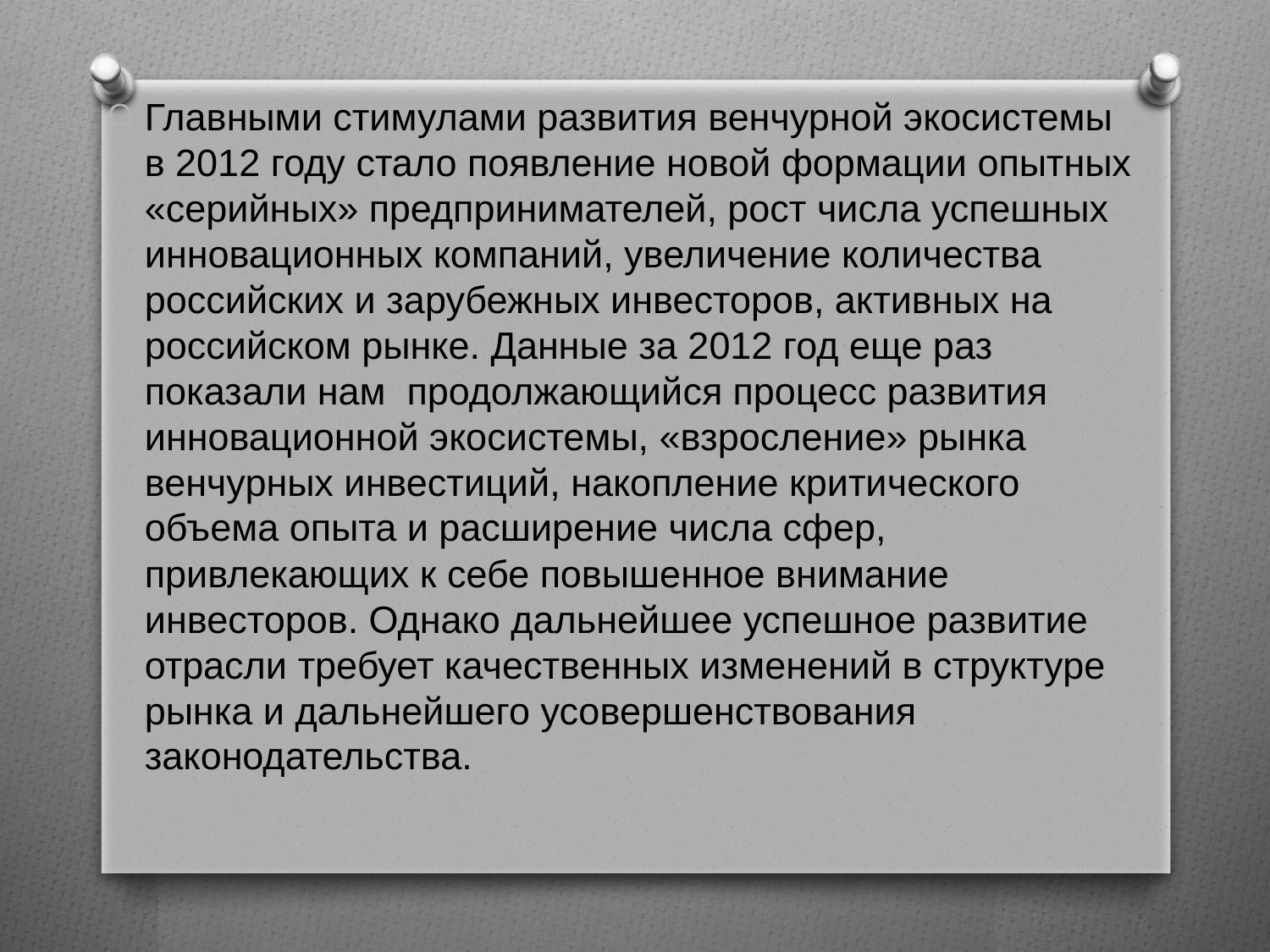

#
Главными стимулами развития венчурной экосистемы в 2012 году стало появление новой формации опытных «серийных» предпринимателей, рост числа успешных инновационных компаний, увеличение количества российских и зарубежных инвесторов, активных на российском рынке. Данные за 2012 год еще раз показали нам  продолжающийся процесс развития инновационной экосистемы, «взросление» рынка венчурных инвестиций, накопление критического объема опыта и расширение числа сфер, привлекающих к себе повышенное внимание инвесторов. Однако дальнейшее успешное развитие отрасли требует качественных изменений в структуре рынка и дальнейшего усовершенствования законодательства.